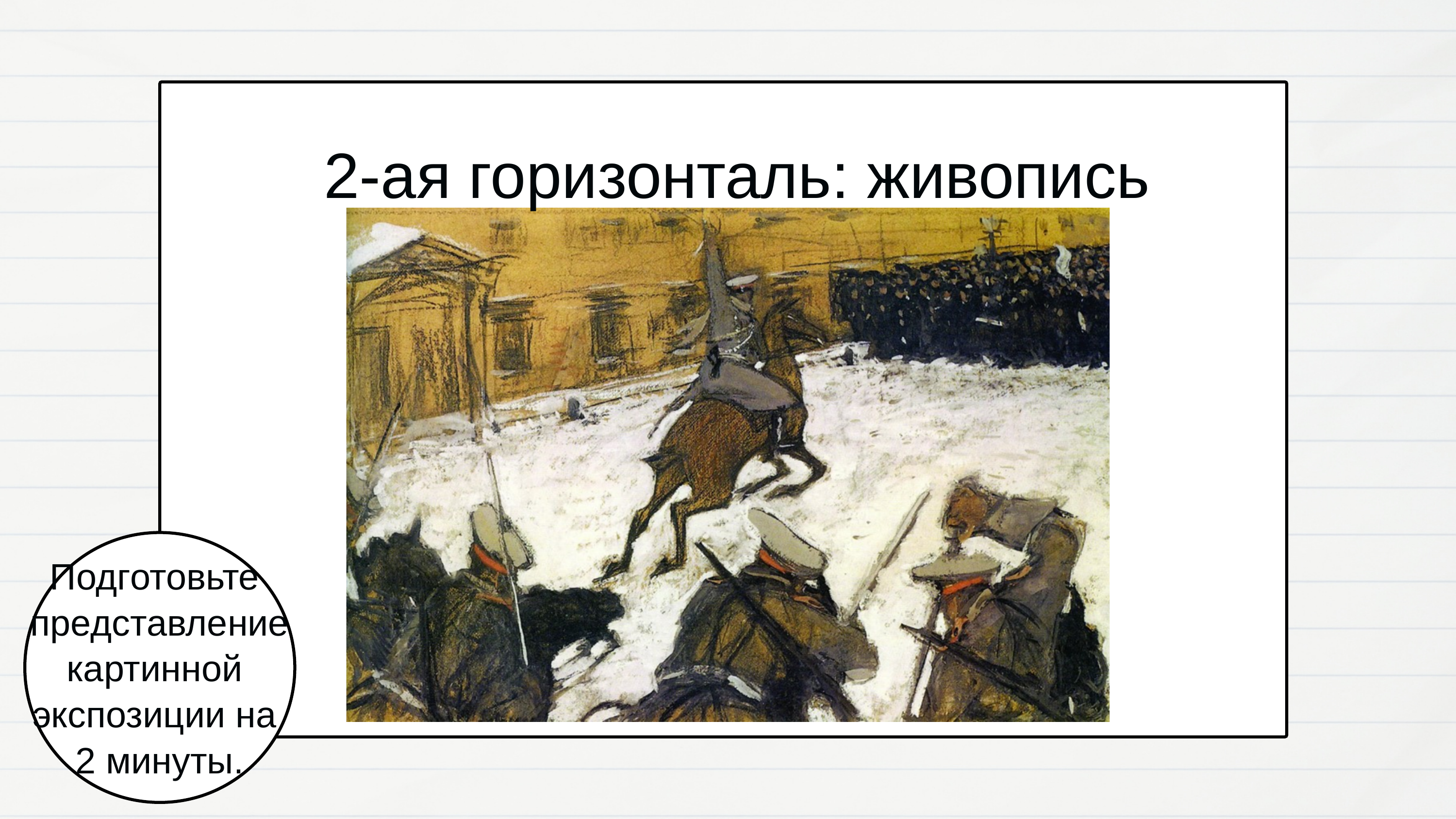

2-ая горизонталь: живопись

Подготовьте  представление картинной
экспозиции на
2 минуты.